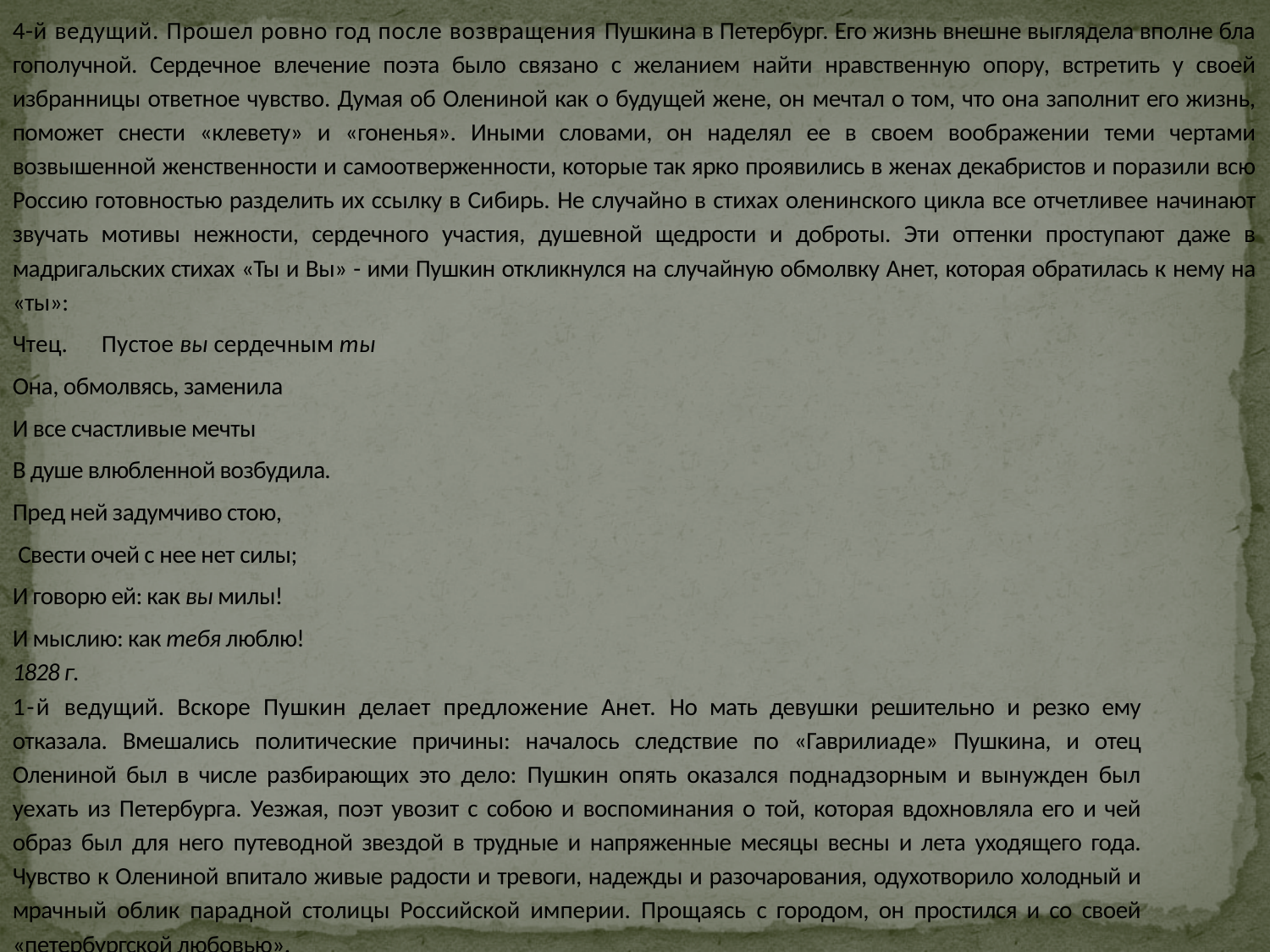

4-й ведущий. Прошел ровно год после возвращения Пушкина в Петербург. Его жизнь внешне выглядела вполне бла­гополучной. Сердечное влечение поэта было связано с желани­ем найти нравственную опору, встретить у своей избранницы ответное чувство. Думая об Олениной как о будущей жене, он мечтал о том, что она заполнит его жизнь, поможет снести «кле­вету» и «гоненья». Иными словами, он наделял ее в своем вооб­ражении теми чертами возвышенной женственности и самоот­верженности, которые так ярко проявились в женах декабристов и поразили всю Россию готовностью разделить их ссылку в Сибирь. Не случайно в стихах оленинского цикла все отчетливее начинают звучать мотивы нежности, сердечного участия, ду­шевной щедрости и доброты. Эти оттенки проступают даже в мадригальских стихах «Ты и Вы» - ими Пушкин откликнулся на случайную обмолвку Анет, которая обратилась к нему на «ты»:
Чтец.      Пустое вы сердечным ты
Она, обмолвясь, заменила
И все счастливые мечты
В душе влюбленной возбудила.
Пред ней задумчиво стою,
 Свести очей с нее нет силы;
И говорю ей: как вы милы!
И мыслию: как тебя люблю!
1828 г.
1-й ведущий. Вскоре Пушкин делает предложение Анет. Но мать девушки решительно и резко ему отказала. Вмешались политические причины: началось следствие по «Гаврилиаде» Пушкина, и отец Олениной был в числе разбирающих это дело: Пушкин опять оказался поднадзорным и вынужден был уехать из Петербурга. Уезжая, поэт увозит с собою и воспоминания о той, которая вдохновляла его и чей образ был для него путевод­ной звездой в трудные и напряженные месяцы весны и лета ухо­дящего года. Чувство к Олениной впитало живые радости и тре­воги, надежды и разочарования, одухотворило холодный и мрач­ный облик парадной столицы Российской империи. Прощаясь с городом, он простился и со своей «петербургской любовью».
#